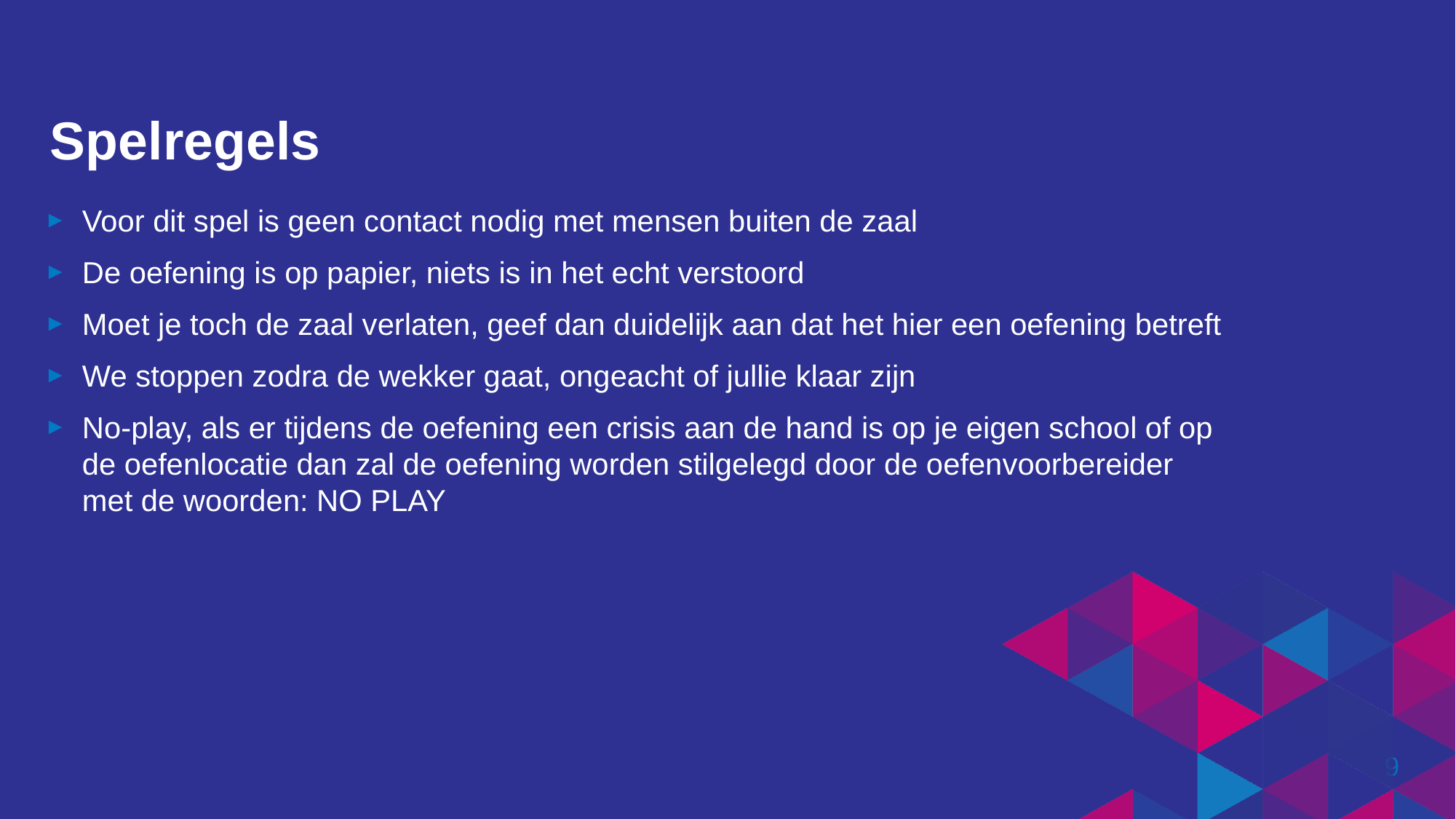

Spelregels
Voor dit spel is geen contact nodig met mensen buiten de zaal
De oefening is op papier, niets is in het echt verstoord
Moet je toch de zaal verlaten, geef dan duidelijk aan dat het hier een oefening betreft
We stoppen zodra de wekker gaat, ongeacht of jullie klaar zijn
No-play, als er tijdens de oefening een crisis aan de hand is op je eigen school of op
de oefenlocatie dan zal de oefening worden stilgelegd door de oefenvoorbereider
met de woorden: NO PLAY